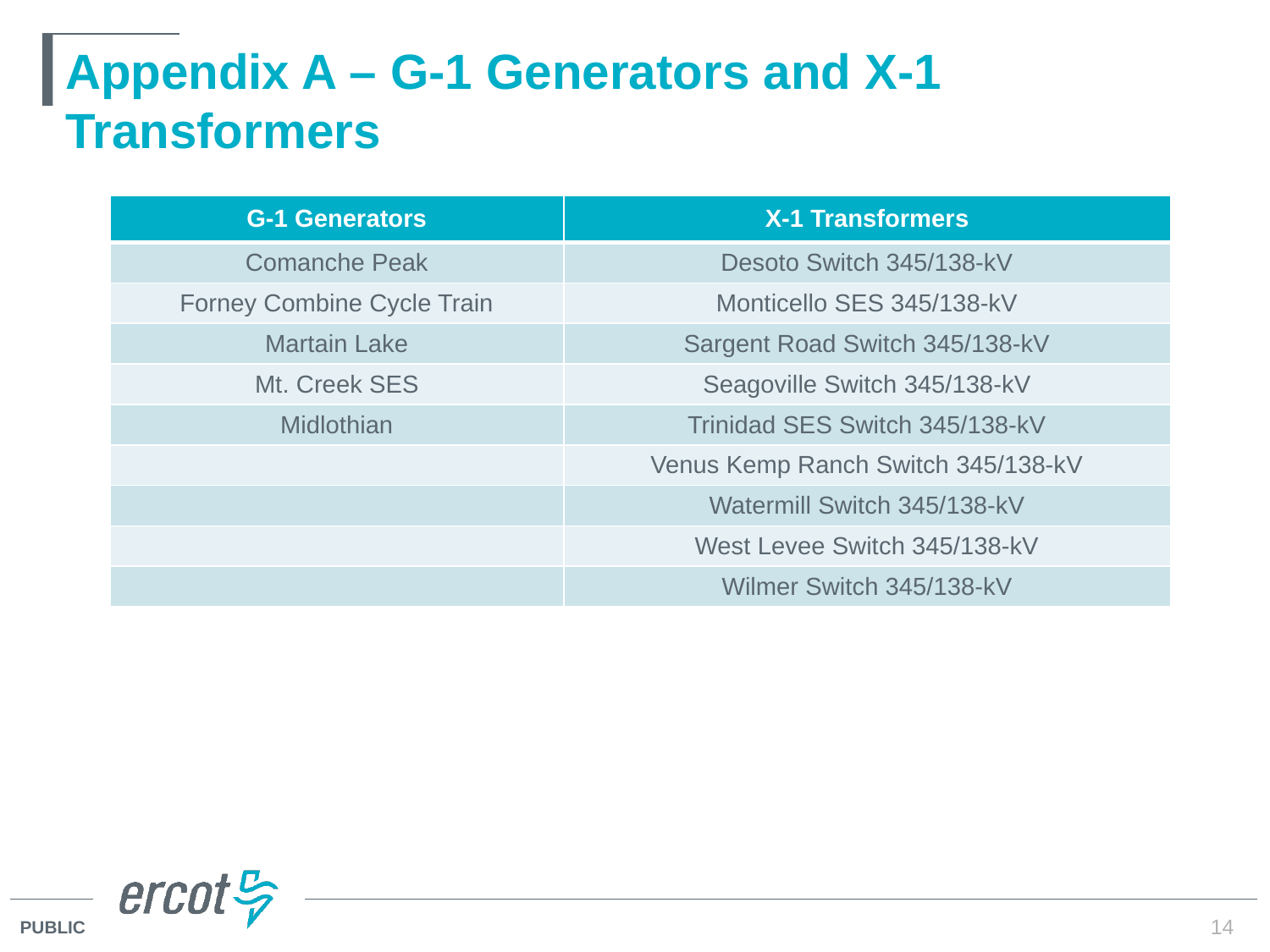

# Appendix A – G-1 Generators and X-1 Transformers
| G-1 Generators | X-1 Transformers |
| --- | --- |
| Comanche Peak | Desoto Switch 345/138-kV |
| Forney Combine Cycle Train | Monticello SES 345/138-kV |
| Martain Lake | Sargent Road Switch 345/138-kV |
| Mt. Creek SES | Seagoville Switch 345/138-kV |
| Midlothian | Trinidad SES Switch 345/138-kV |
|  | Venus Kemp Ranch Switch 345/138-kV |
|  | Watermill Switch 345/138-kV |
|  | West Levee Switch 345/138-kV |
|  | Wilmer Switch 345/138-kV |
14